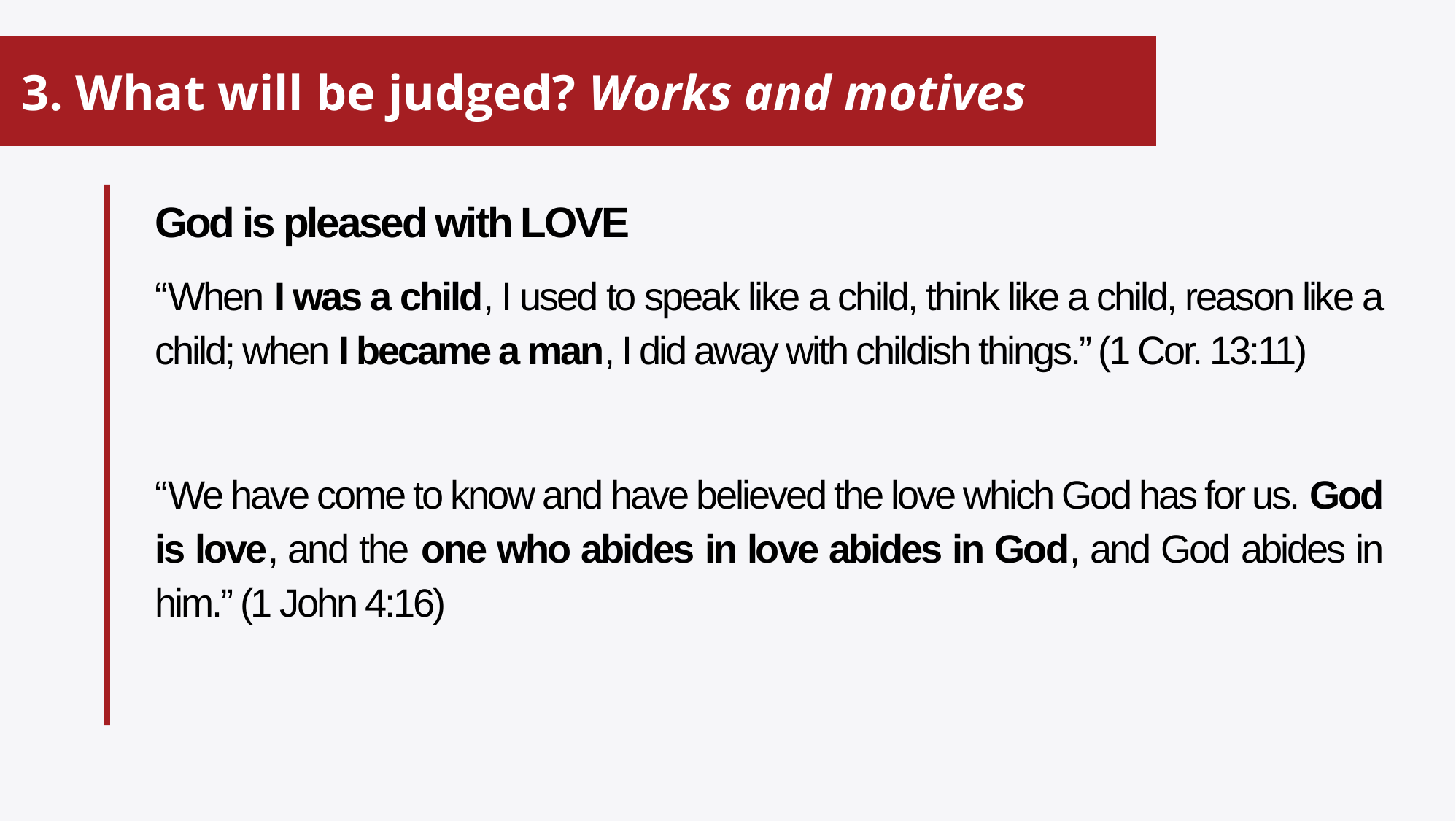

# 3. What will be judged? Works and motives
God is pleased with LOVE
“When I was a child, I used to speak like a child, think like a child, reason like a child; when I became a man, I did away with childish things.” (1 Cor. 13:11)

“We have come to know and have believed the love which God has for us. God is love, and the one who abides in love abides in God, and God abides in him.” (1 John 4:16)